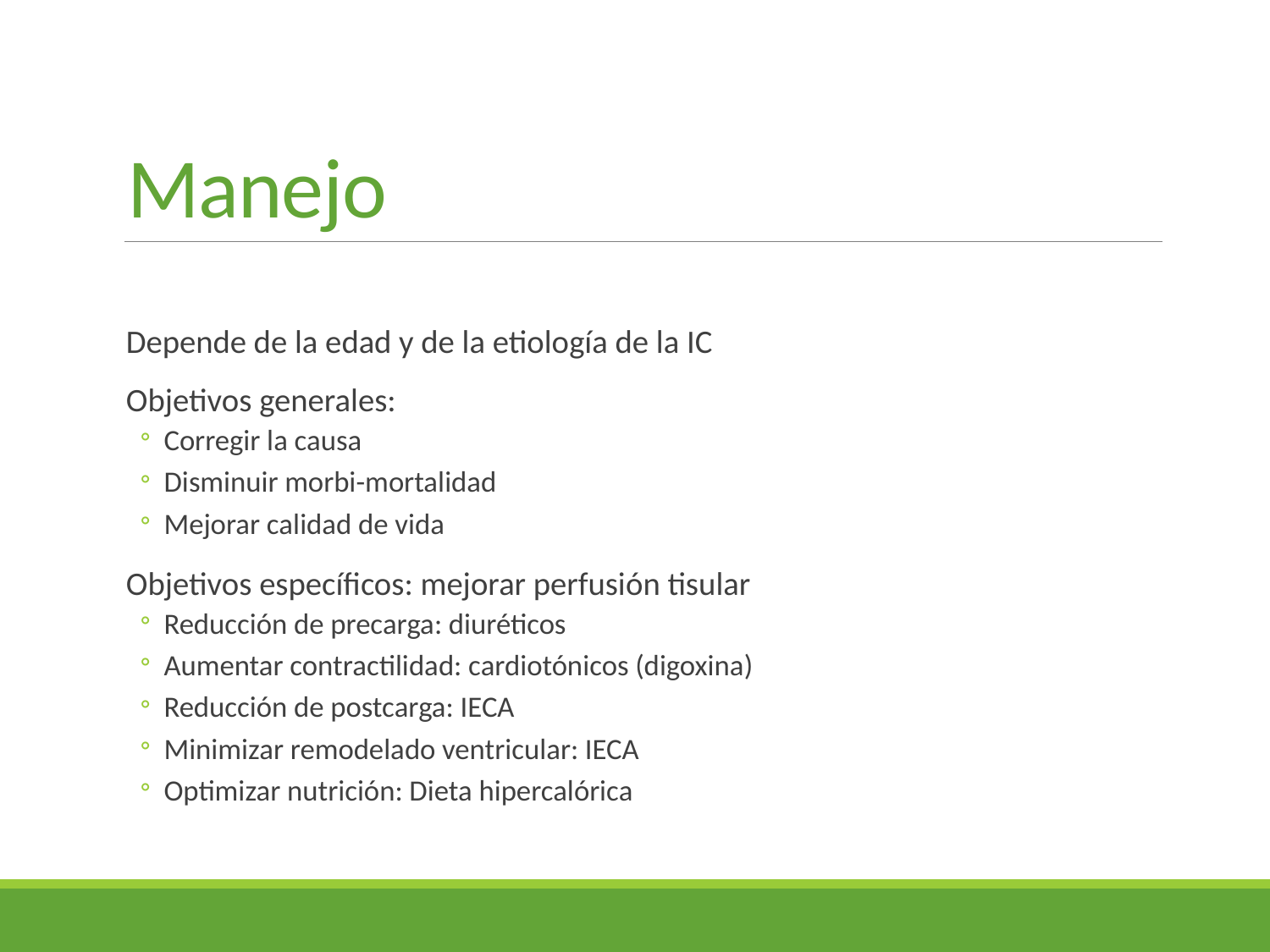

# Manejo

Depende de la edad y de la etiología de la IC
Objetivos generales:
Corregir la causa
Disminuir morbi-mortalidad
Mejorar calidad de vida
Objetivos específicos: mejorar perfusión tisular
Reducción de precarga: diuréticos
Aumentar contractilidad: cardiotónicos (digoxina)
Reducción de postcarga: IECA
Minimizar remodelado ventricular: IECA
Optimizar nutrición: Dieta hipercalórica